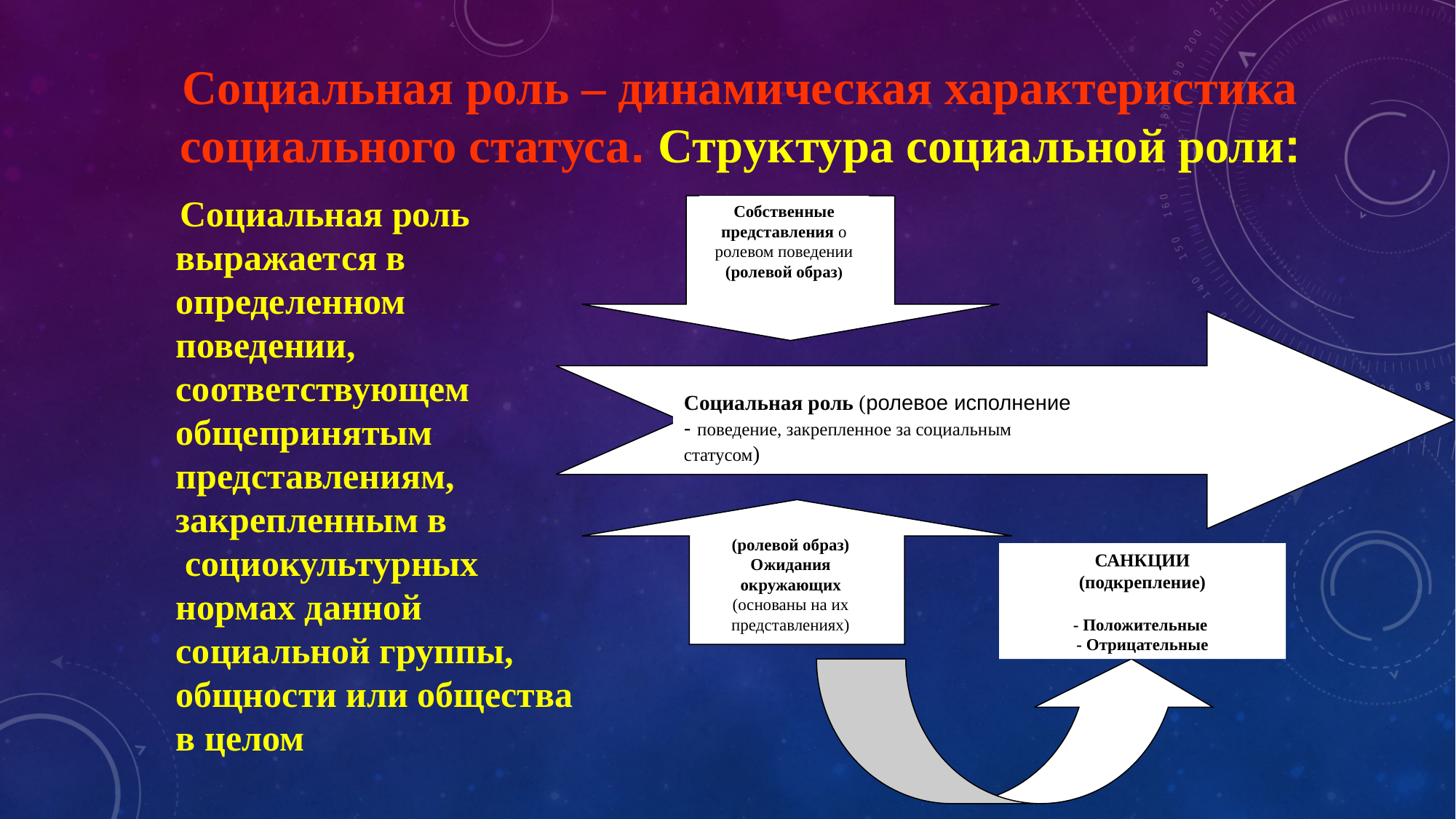

Социальная роль – динамическая характеристика социального статуса. Структура социальной роли:
       Социальная роль выражается в определенном поведении, соответствующем общепринятым представлениям,
закрепленным в
 социокультурных нормах данной социальной группы, общности или общества в целом

Собственные представления о ролевом поведении
(ролевой образ)

Социальная роль (ролевое исполнение - поведение, закрепленное за социальным статусом)

(ролевой образ)
Ожидания окружающих
(основаны на их представлениях)
САНКЦИИ
(подкрепление)

- Положительные
- Отрицательные